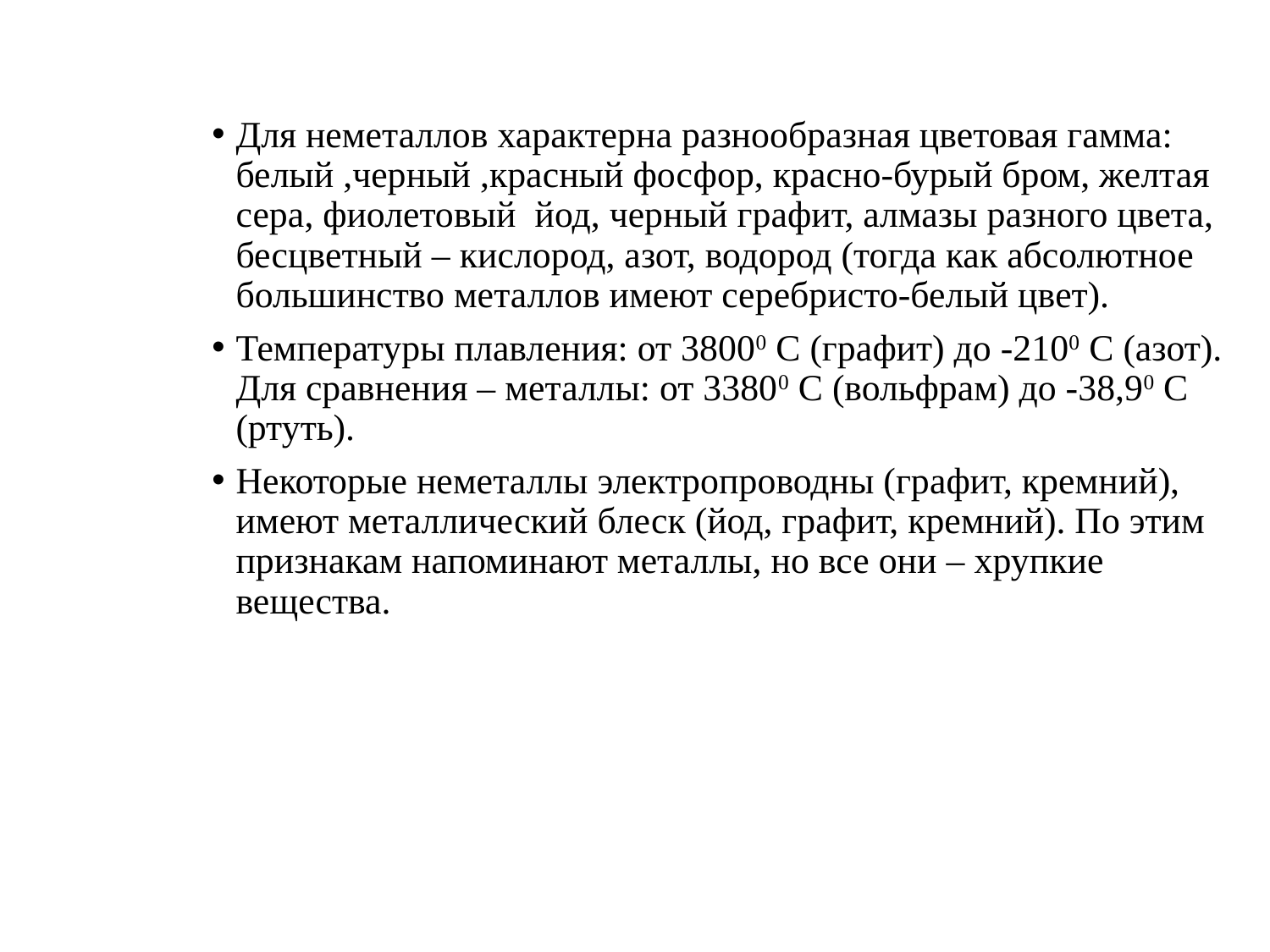

Для неметаллов характерна разнообразная цветовая гамма: белый ,черный ,красный фосфор, красно-бурый бром, желтая сера, фиолетовый  йод, черный графит, алмазы разного цвета, бесцветный – кислород, азот, водород (тогда как абсолютное большинство металлов имеют серебристо-белый цвет).
Температуры плавления: от 38000 С (графит) до -2100 С (азот). Для сравнения – металлы: от 33800 С (вольфрам) до -38,90 С (ртуть).
Некоторые неметаллы электропроводны (графит, кремний), имеют металлический блеск (йод, графит, кремний). По этим признакам напоминают металлы, но все они – хрупкие вещества.